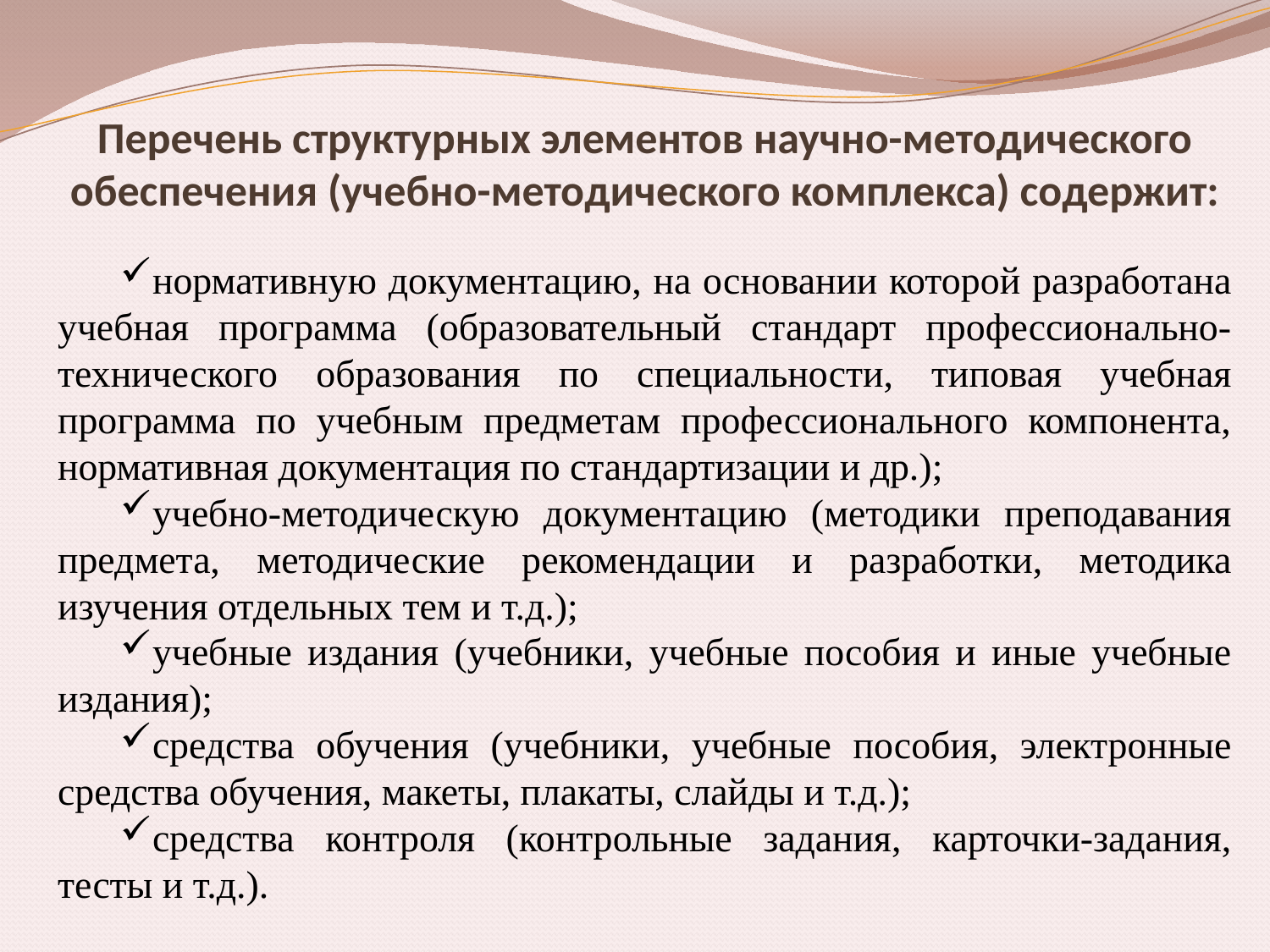

# Перечень структурных элементов научно-методического обеспечения (учебно-методического комплекса) содержит:
нормативную документацию, на основании которой разработана учебная программа (образовательный стандарт профессионально-техниче­ского образования по специальности, типовая учебная программа по учебным предметам профессионального компонента, нормативная документация по стандартизации и др.);
учебно-методическую документацию (методики преподавания предмета, методические рекомендации и разработки, методика изучения отдельных тем и т.д.);
учебные издания (учебники, учебные пособия и иные учебные издания);
средства обучения (учебники, учебные пособия, электронные средства обучения, макеты, плакаты, слайды и т.д.);
средства контроля (контрольные задания, карточки-задания, тесты и т.д.).